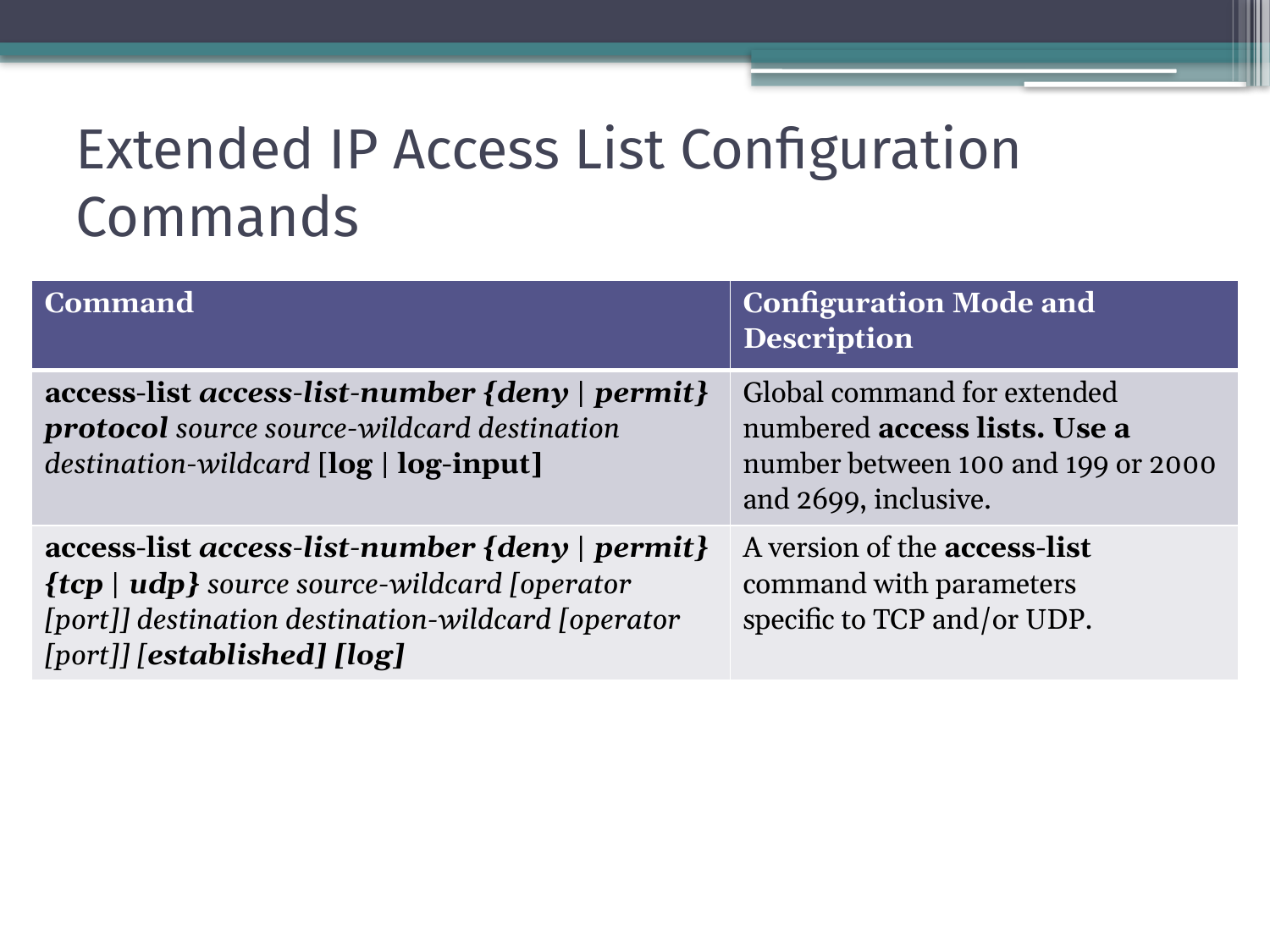

# Extended IP Access List Configuration Commands
| Command | Configuration Mode and Description |
| --- | --- |
| access-list access-list-number {deny | permit} protocol source source-wildcard destination destination-wildcard [log | log-input] | Global command for extended numbered access lists. Use a number between 100 and 199 or 2000 and 2699, inclusive. |
| access-list access-list-number {deny | permit} {tcp | udp} source source-wildcard [operator [port]] destination destination-wildcard [operator [port]] [established] [log] | A version of the access-list command with parameters specific to TCP and/or UDP. |